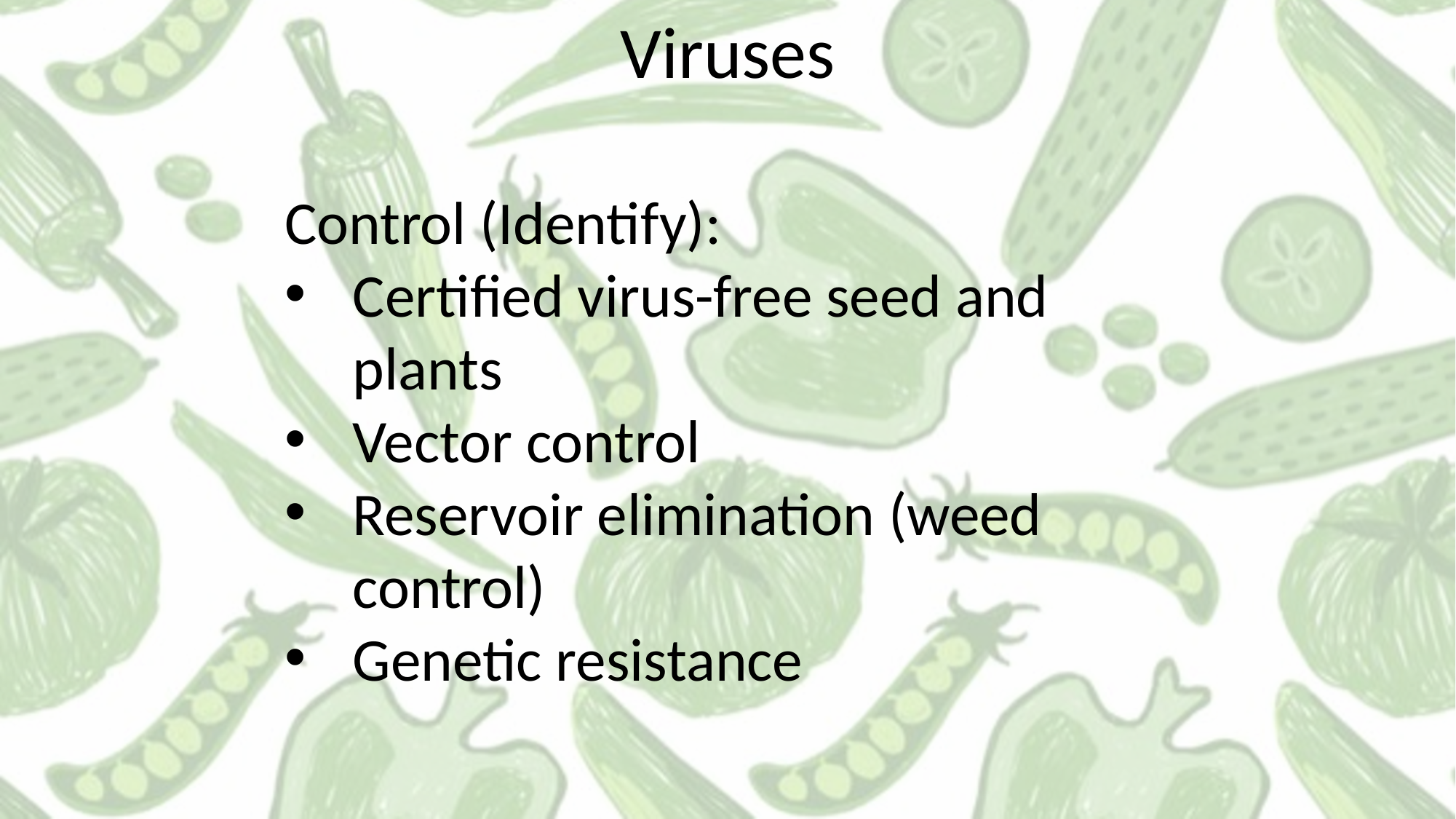

Viruses
Control (Identify):
Certified virus-free seed and plants
Vector control
Reservoir elimination (weed control)
Genetic resistance